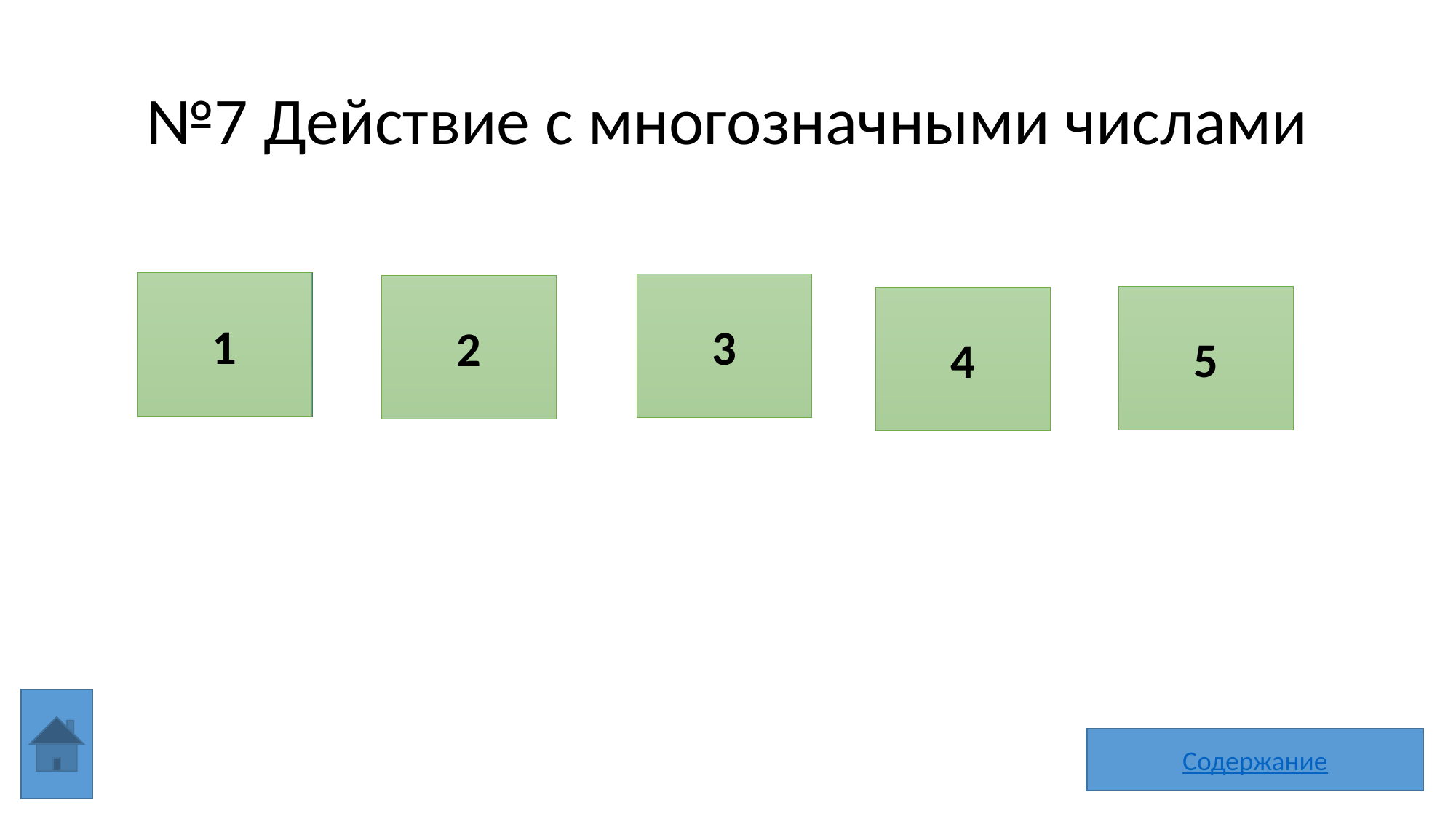

# №7 Действие с многозначными числами
1

3
2
5
4

Содержание